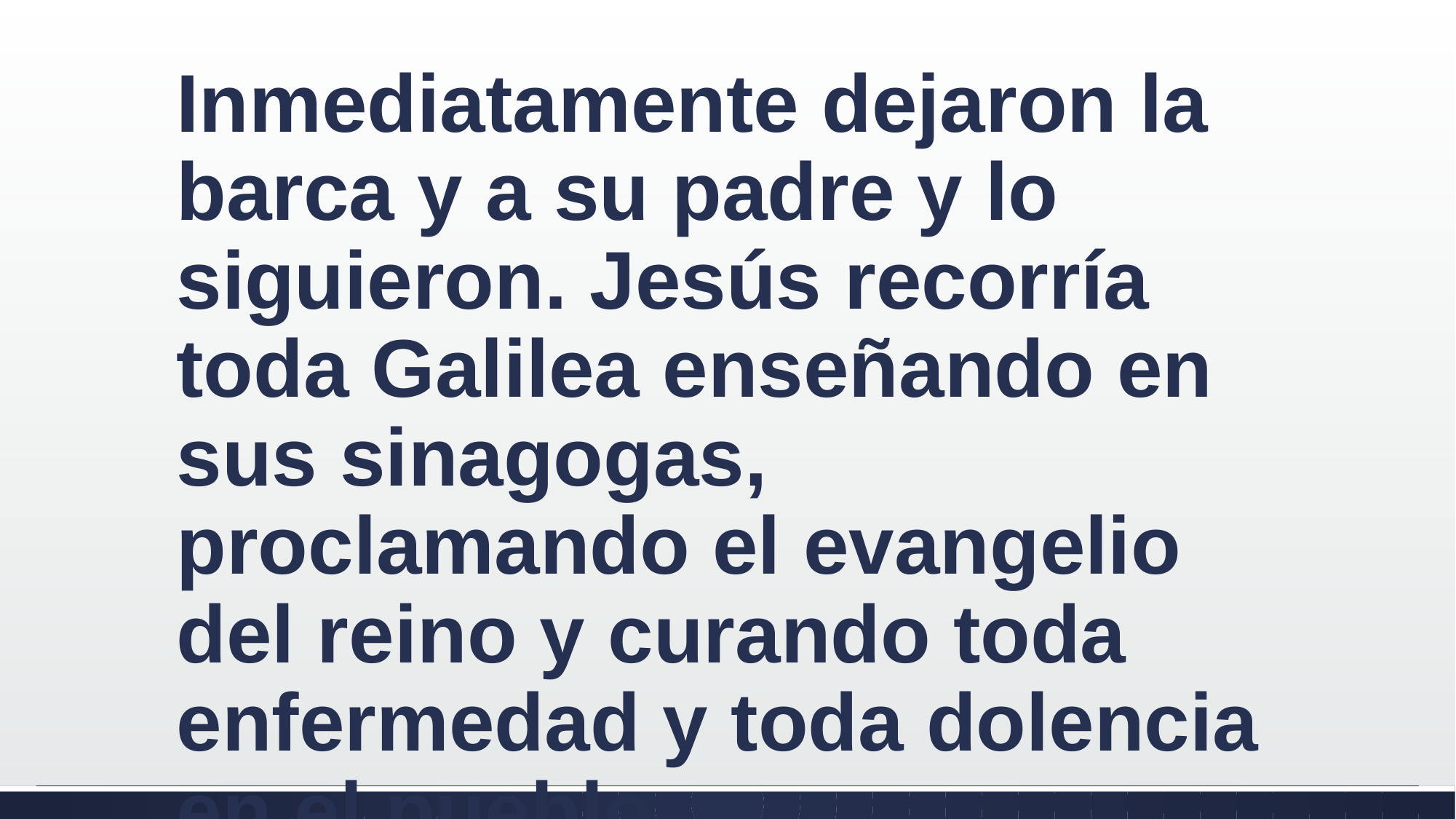

#
Inmediatamente dejaron la barca y a su padre y lo siguieron. Jesús recorría toda Galilea enseñando en sus sinagogas, proclamando el evangelio del reino y curando toda enfermedad y toda dolencia en el pueblo.